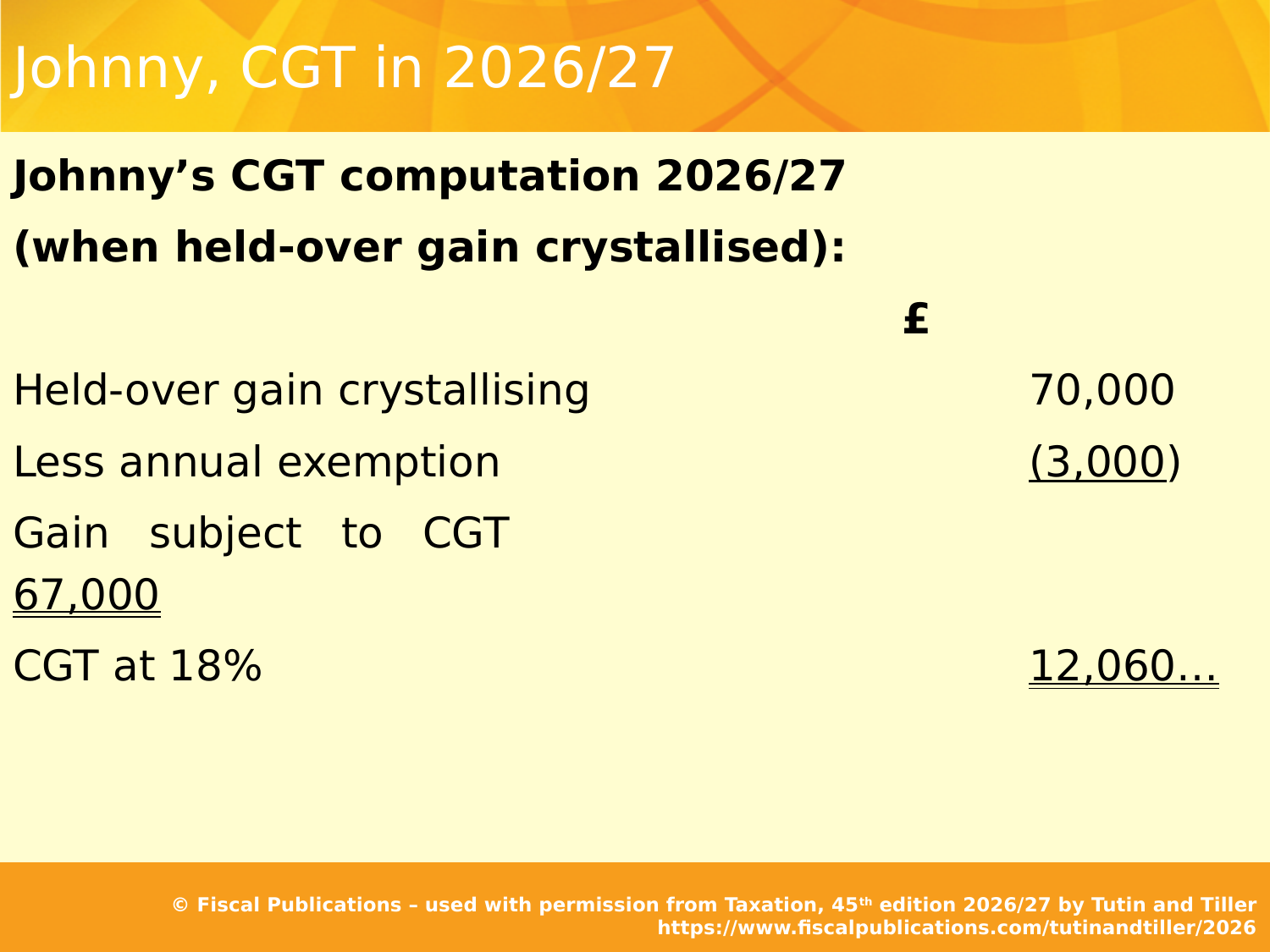

# Johnny, CGT in 2026/27
Johnny’s CGT computation 2026/27
(when held-over gain crystallised):
							£
Held-over gain crystallising				70,000
Less annual exemption					(3,000)
Gain subject to CGT 						67,000
CGT at 18%	 						12,060…